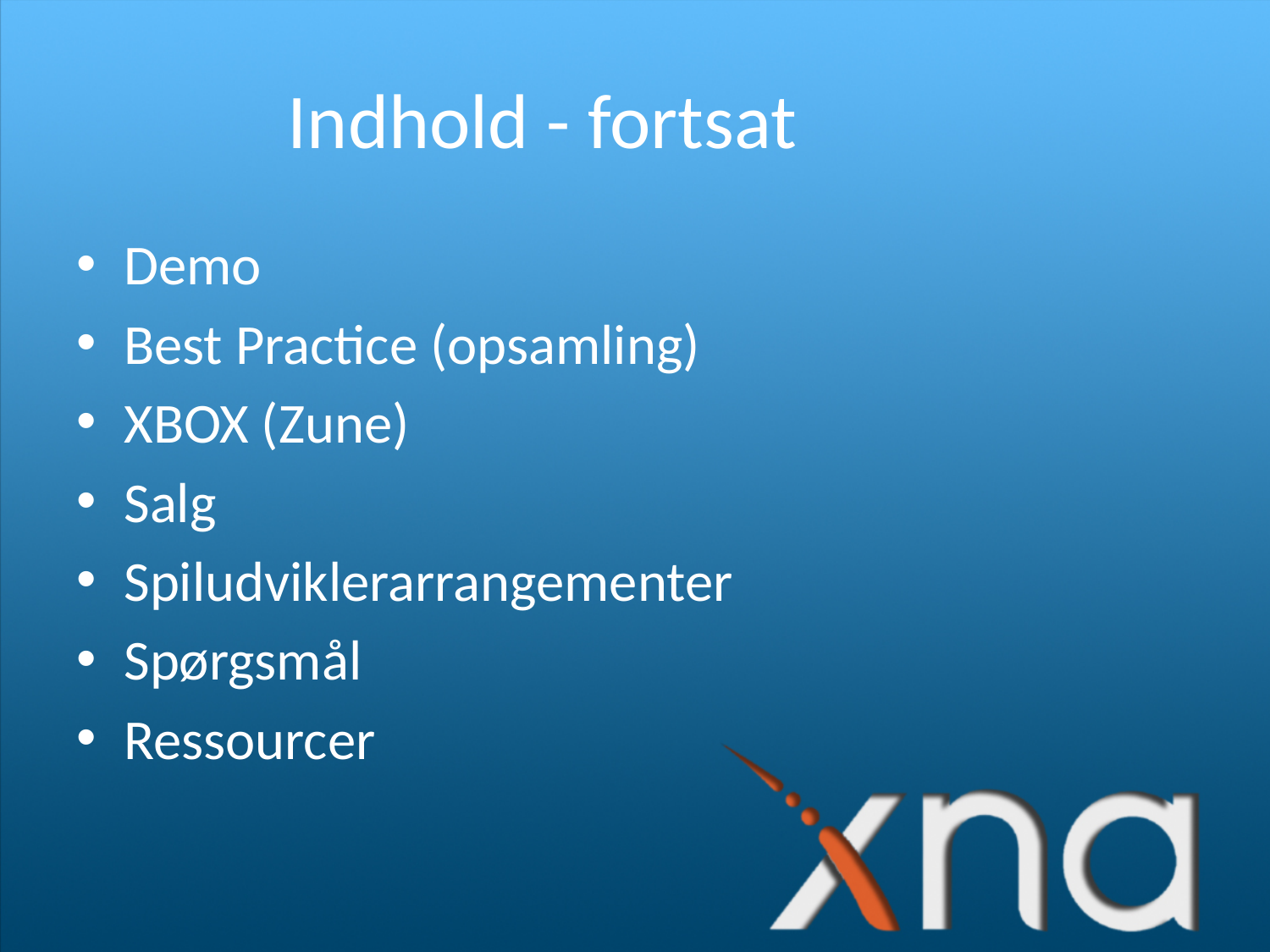

# Indhold - fortsat
Demo
Best Practice (opsamling)
XBOX (Zune)
Salg
Spiludviklerarrangementer
Spørgsmål
Ressourcer